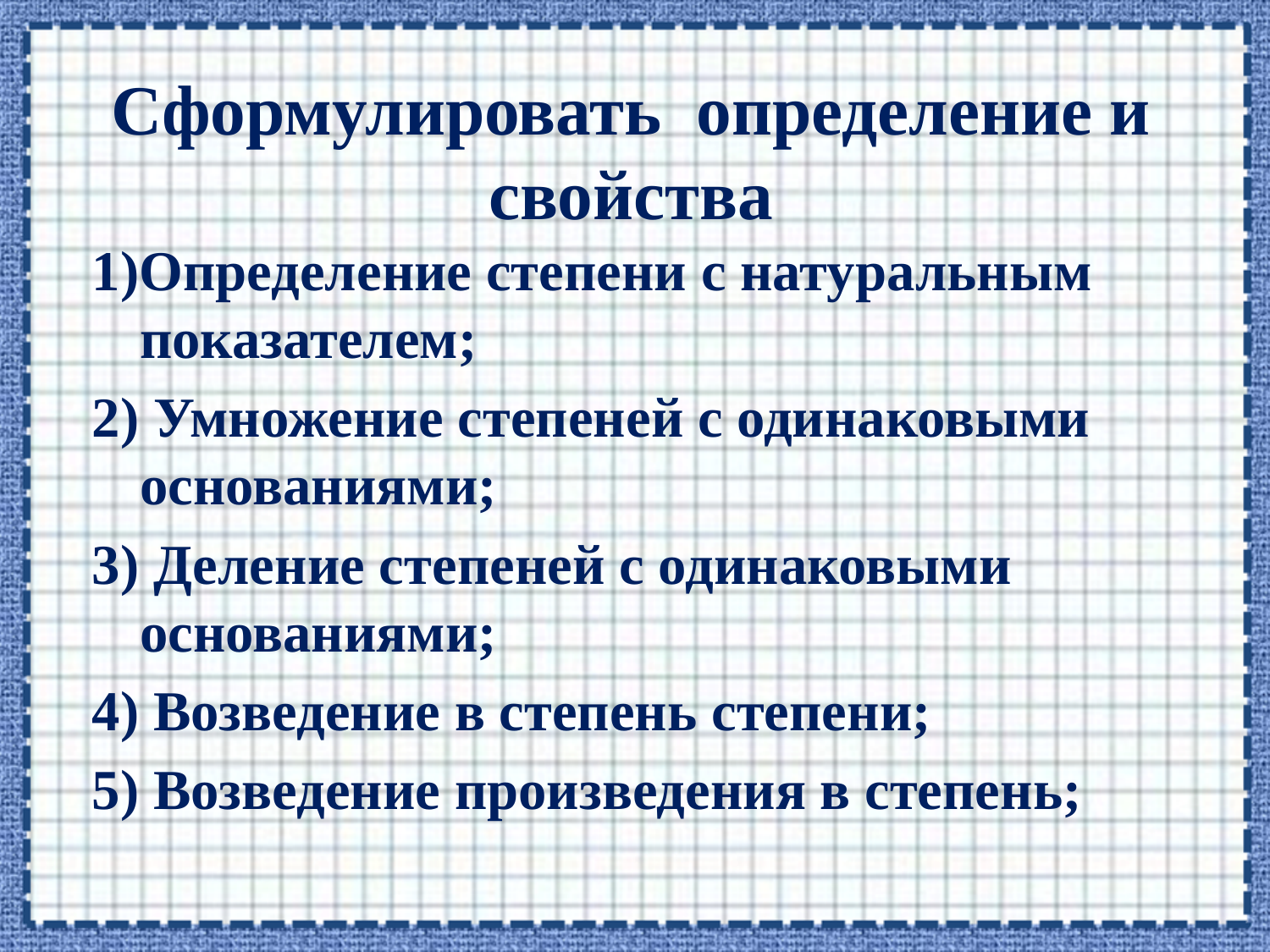

# Сформулировать  определение и свойства
1)Определение степени с натуральным показателем;
2) Умножение степеней с одинаковыми основаниями;
3) Деление степеней с одинаковыми основаниями;
4) Возведение в степень степени;
5) Возведение произведения в степень;